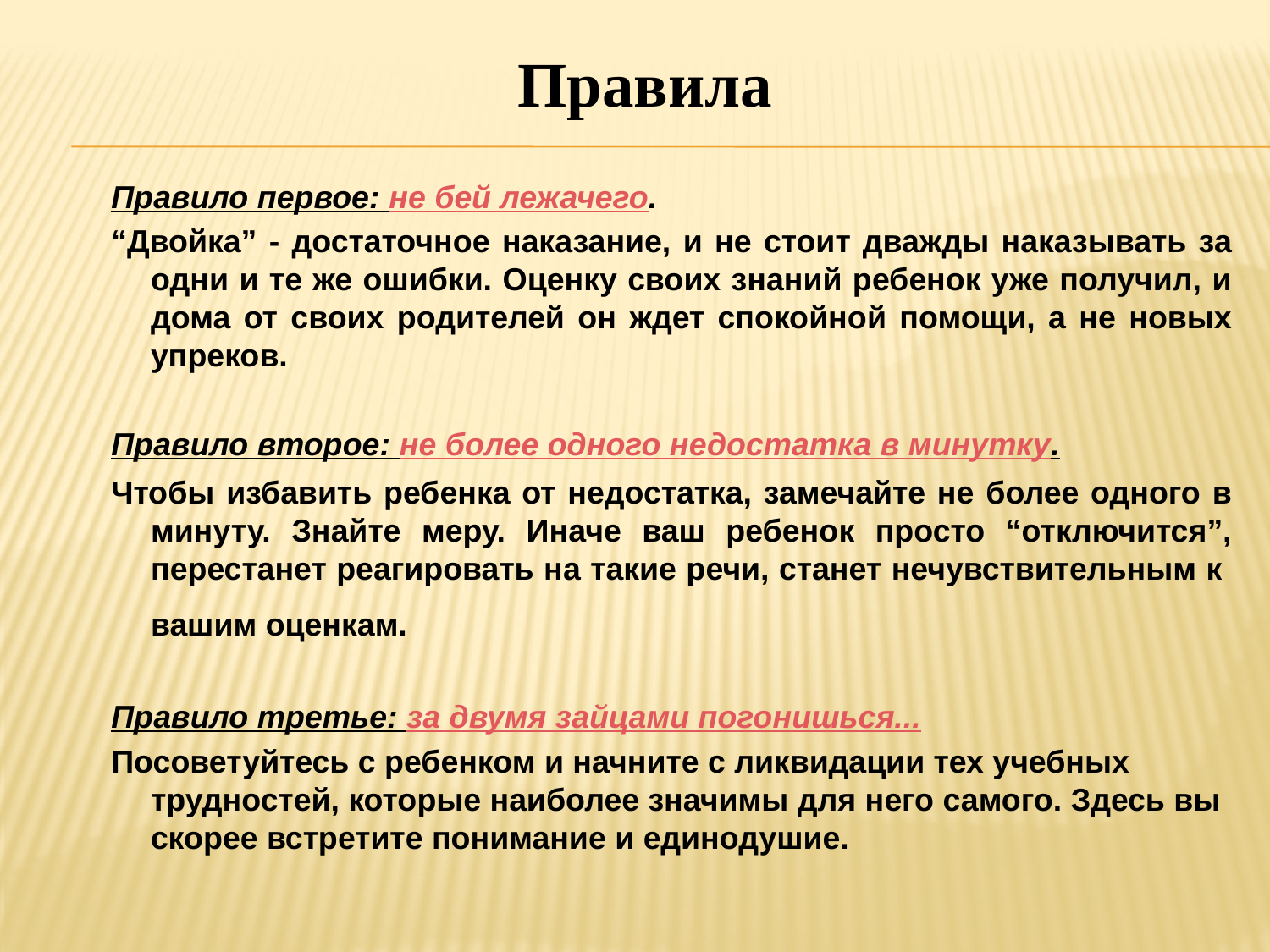

Правила

Правило первое: не бей лежачего.
“Двойка” - достаточное наказание, и не стоит дважды наказывать за одни и те же ошибки. Оценку своих знаний ребенок уже получил, и дома от своих родителей он ждет спокойной помощи, а не новых упреков.

Правило второе: не более одного недостатка в минутку.
Чтобы избавить ребенка от недостатка, замечайте не более одного в минуту. Знайте меру. Иначе ваш ребенок просто “отключится”, перестанет реагировать на такие речи, станет нечувствительным к  вашим оценкам.

Правило третье: за двумя зайцами погонишься...
Посоветуйтесь с ребенком и начните с ликвидации тех учебных трудностей, которые наиболее значимы для него самого. Здесь вы скорее встретите понимание и единодушие.